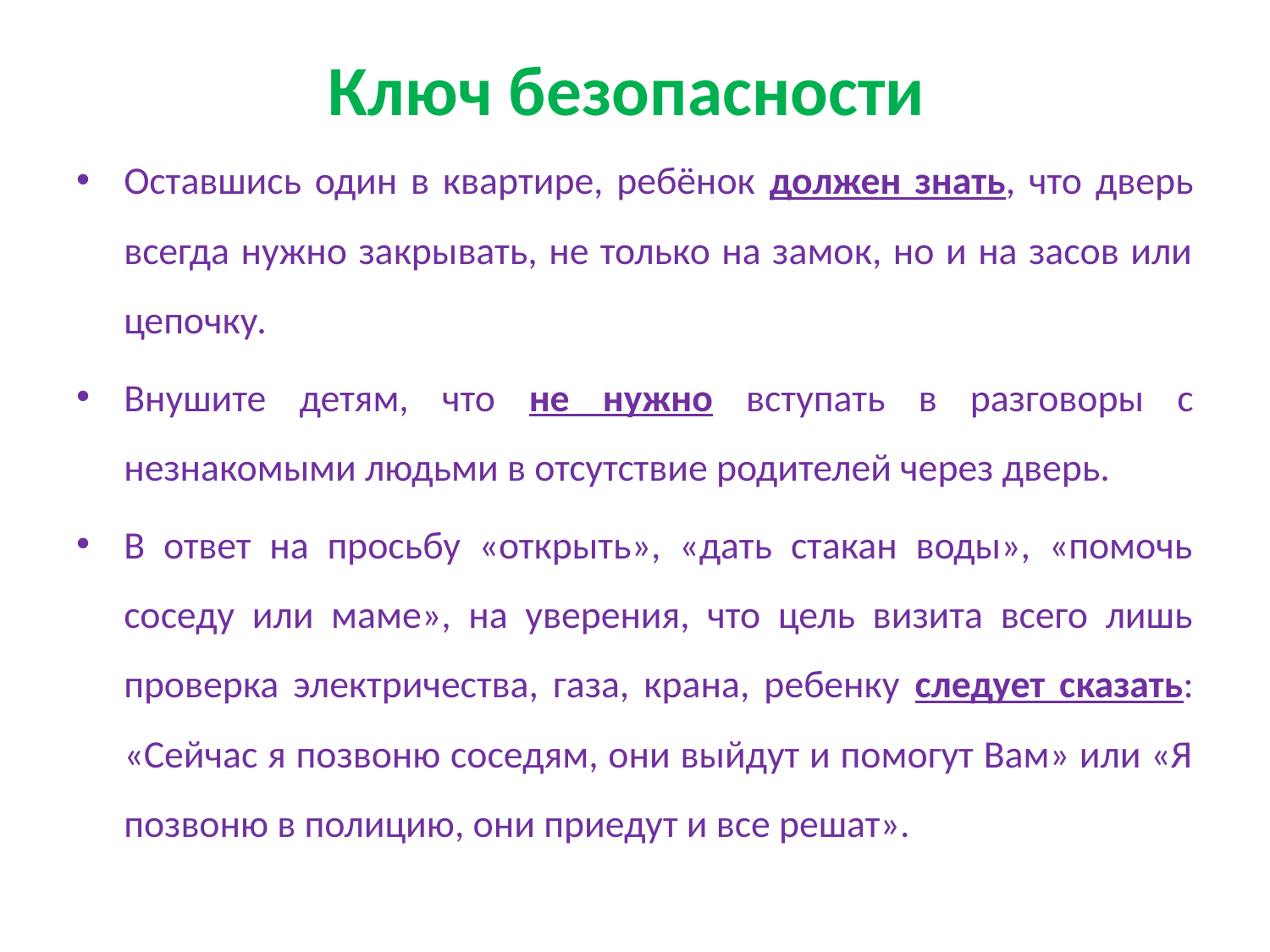

# Ключ безопасности
Оставшись один в квартире, ребёнок должен знать, что дверь всегда нужно закрывать, не только на замок, но и на засов или цепочку.
Внушите детям, что не нужно вступать в разговоры с незнакомыми людьми в отсутствие родителей через дверь.
В ответ на просьбу «открыть», «дать стакан воды», «помочь соседу или маме», на уверения, что цель визита всего лишь проверка электричества, газа, крана, ребенку следует сказать: «Сейчас я позвоню соседям, они выйдут и помогут Вам» или «Я позвоню в полицию, они приедут и все решат».